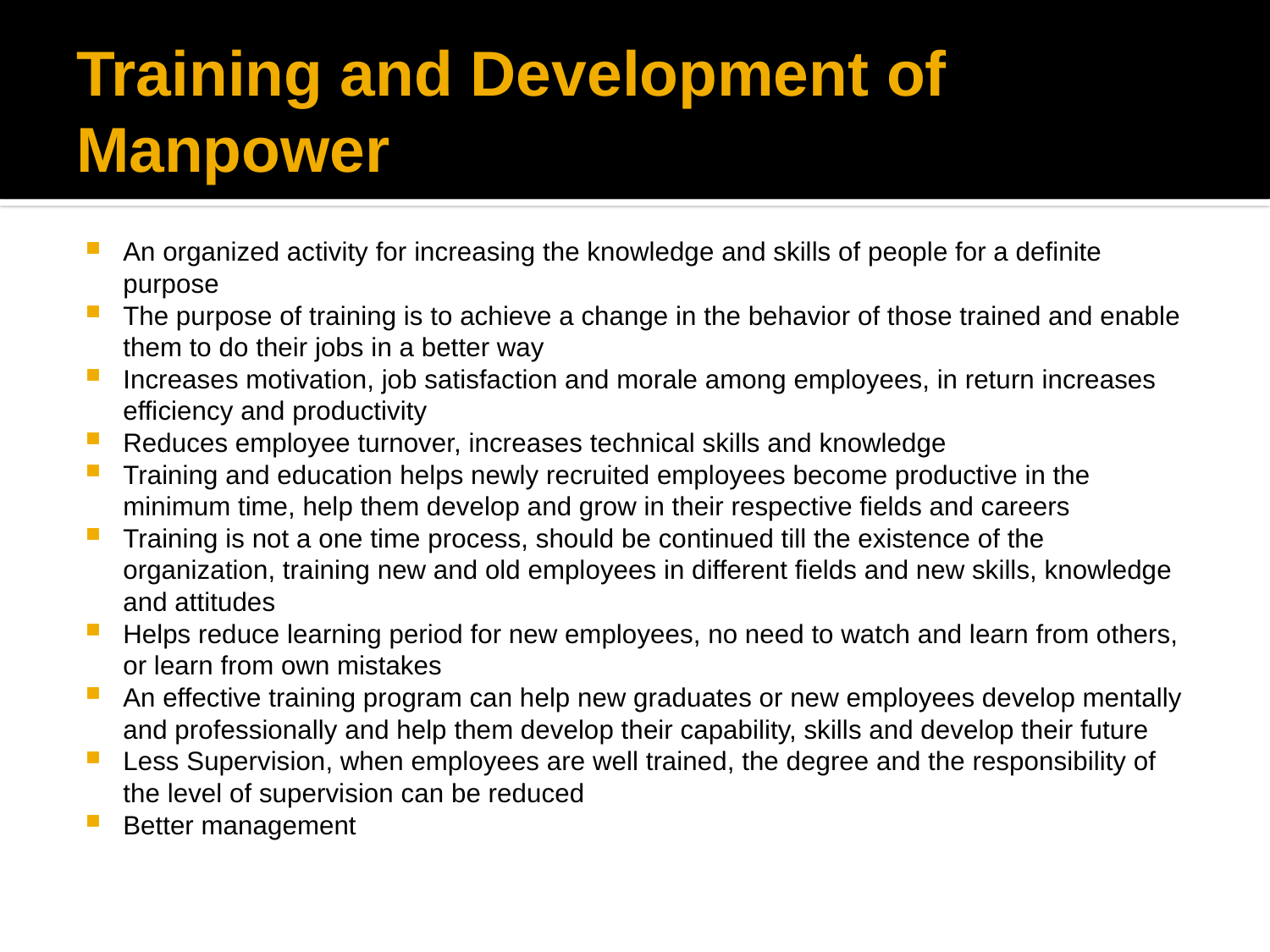

# Training and Development of Manpower
An organized activity for increasing the knowledge and skills of people for a definite purpose
The purpose of training is to achieve a change in the behavior of those trained and enable them to do their jobs in a better way
Increases motivation, job satisfaction and morale among employees, in return increases efficiency and productivity
Reduces employee turnover, increases technical skills and knowledge
Training and education helps newly recruited employees become productive in the minimum time, help them develop and grow in their respective fields and careers
Training is not a one time process, should be continued till the existence of the organization, training new and old employees in different fields and new skills, knowledge and attitudes
Helps reduce learning period for new employees, no need to watch and learn from others, or learn from own mistakes
An effective training program can help new graduates or new employees develop mentally and professionally and help them develop their capability, skills and develop their future
Less Supervision, when employees are well trained, the degree and the responsibility of the level of supervision can be reduced
Better management